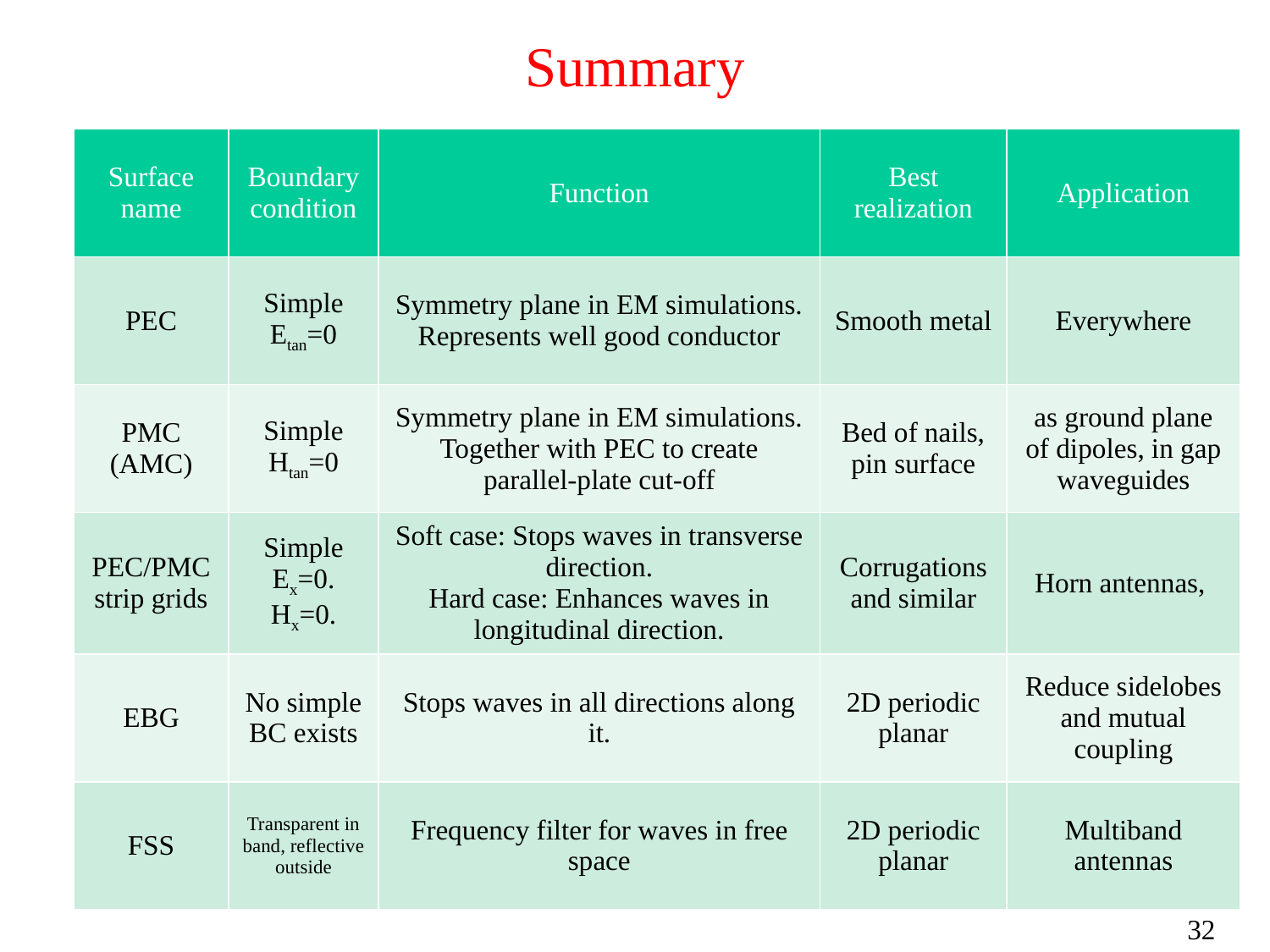

# Summary
| Surface name | Boundary condition | Function | Best realization | Application |
| --- | --- | --- | --- | --- |
| PEC | Simple Etan=0 | Symmetry plane in EM simulations. Represents well good conductor | Smooth metal | Everywhere |
| PMC (AMC) | Simple Htan=0 | Symmetry plane in EM simulations. Together with PEC to create parallel-plate cut-off | Bed of nails, pin surface | as ground plane of dipoles, in gap waveguides |
| PEC/PMC strip grids | Simple Ex=0. Hx=0. | Soft case: Stops waves in transverse direction. Hard case: Enhances waves in longitudinal direction. | Corrugations and similar | Horn antennas, |
| EBG | No simple BC exists | Stops waves in all directions along it. | 2D periodic planar | Reduce sidelobes and mutual coupling |
| FSS | Transparent in band, reflective outside | Frequency filter for waves in free space | 2D periodic planar | Multiband antennas |